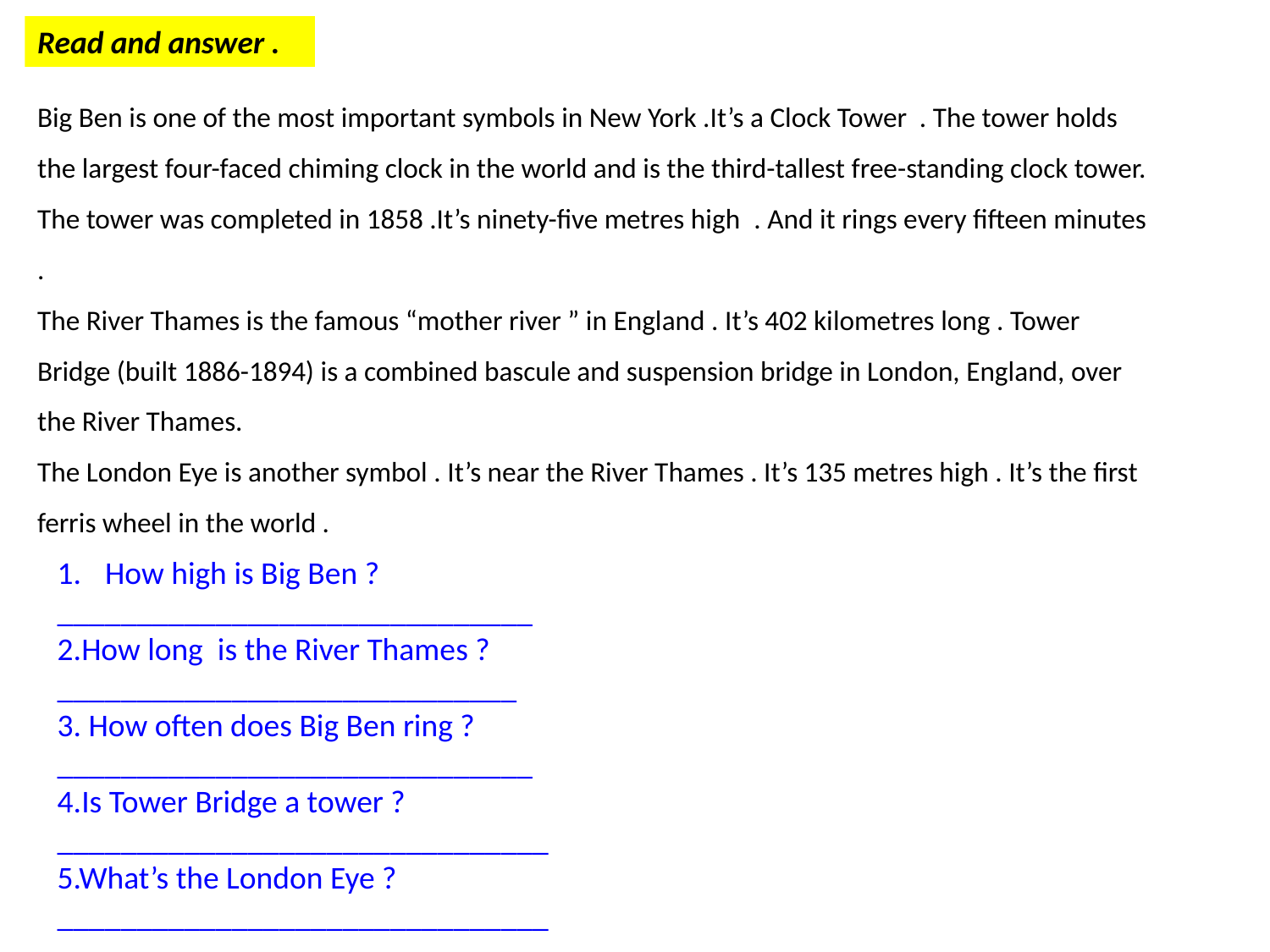

Read and answer .
Big Ben is one of the most important symbols in New York .It’s a Clock Tower  . The tower holds the largest four-faced chiming clock in the world and is the third-tallest free-standing clock tower. The tower was completed in 1858 .It’s ninety-five metres high  . And it rings every fifteen minutes .
The River Thames is the famous “mother river ” in England . It’s 402 kilometres long . Tower Bridge (built 1886-1894) is a combined bascule and suspension bridge in London, England, over the River Thames.
The London Eye is another symbol . It’s near the River Thames . It’s 135 metres high . It’s the first ferris wheel in the world .
How high is Big Ben ?
______________________________
2.How long  is the River Thames ?
_____________________________
3. How often does Big Ben ring ?
______________________________
4.Is Tower Bridge a tower ?
_______________________________
5.What’s the London Eye ?
_______________________________